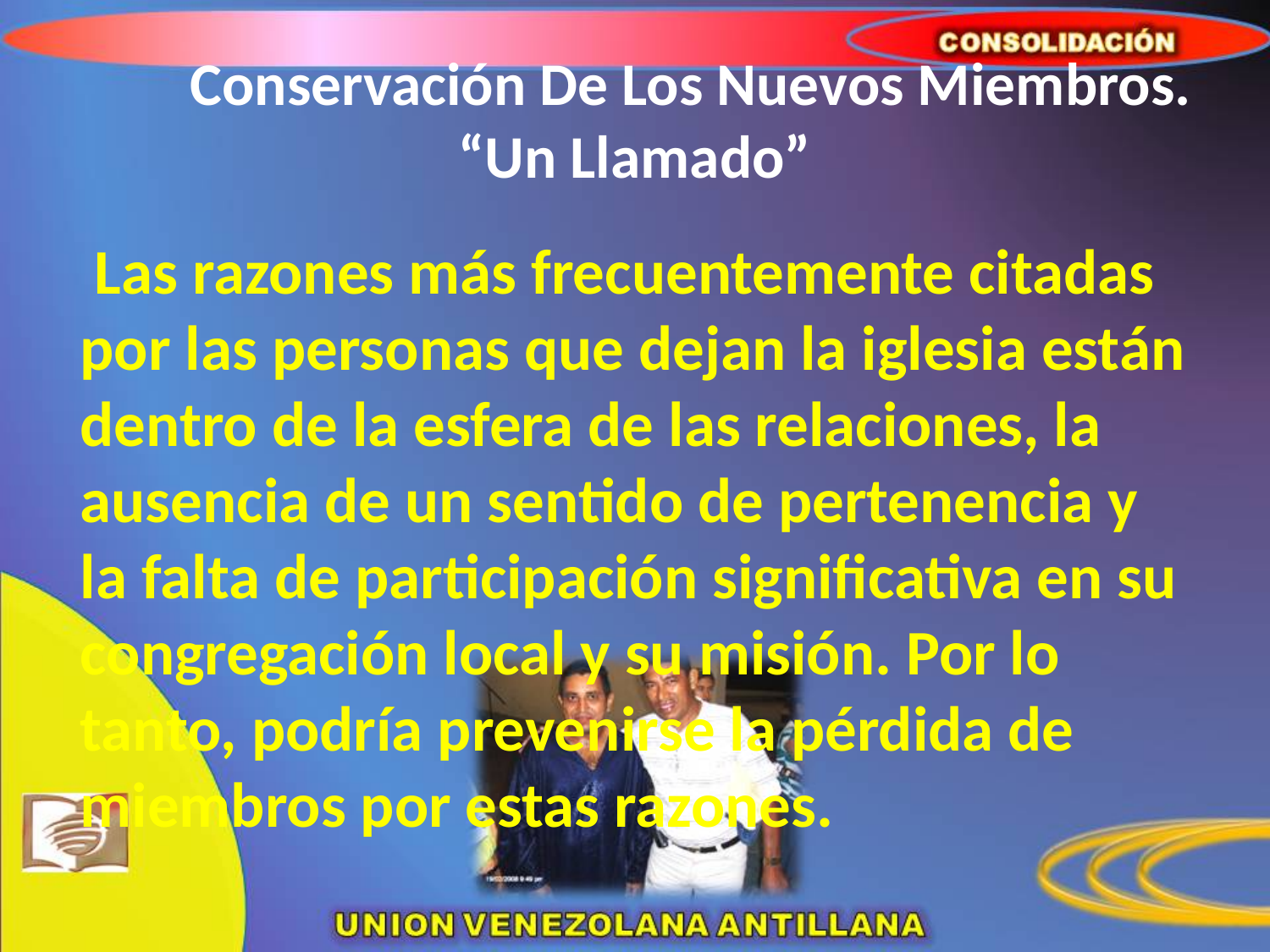

# Conservación De Los Nuevos Miembros. “Un Llamado”
	 Las razones más frecuentemente citadas por las personas que dejan la iglesia están dentro de la esfera de las relaciones, la ausencia de un sentido de pertenencia y la falta de participación significativa en su congregación local y su misión. Por lo tanto, podría prevenirse la pérdida de miembros por estas razones.